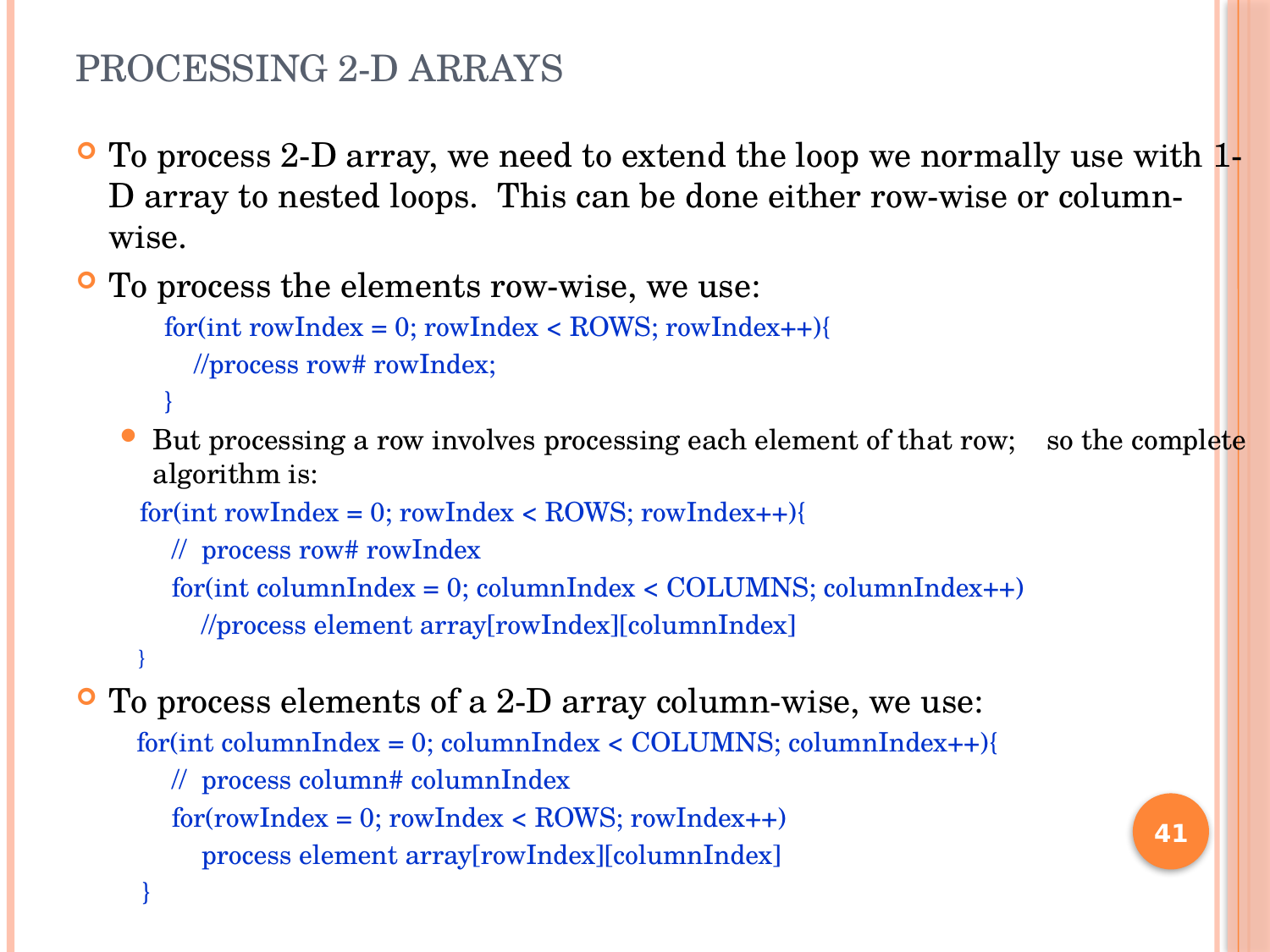

# Processing 2-D Arrays
To process 2-D array, we need to extend the loop we normally use with 1-D array to nested loops.  This can be done either row-wise or column-wise.
To process the elements row-wise, we use:
      for(int rowIndex = 0; rowIndex < ROWS; rowIndex++){
          //process row# rowIndex;
      }
But processing a row involves processing each element of that row;    so the complete algorithm is:
   for(int rowIndex = 0; rowIndex < ROWS; rowIndex++){
       //  process row# rowIndex
       for(int columnIndex = 0; columnIndex < COLUMNS; columnIndex++)
           //process element array[rowIndex][columnIndex]
   }
To process elements of a 2-D array column-wise, we use:
   for(int columnIndex = 0; columnIndex < COLUMNS; columnIndex++){
       //  process column# columnIndex
       for(rowIndex = 0; rowIndex < ROWS; rowIndex++)
           process element array[rowIndex][columnIndex]
   }
41